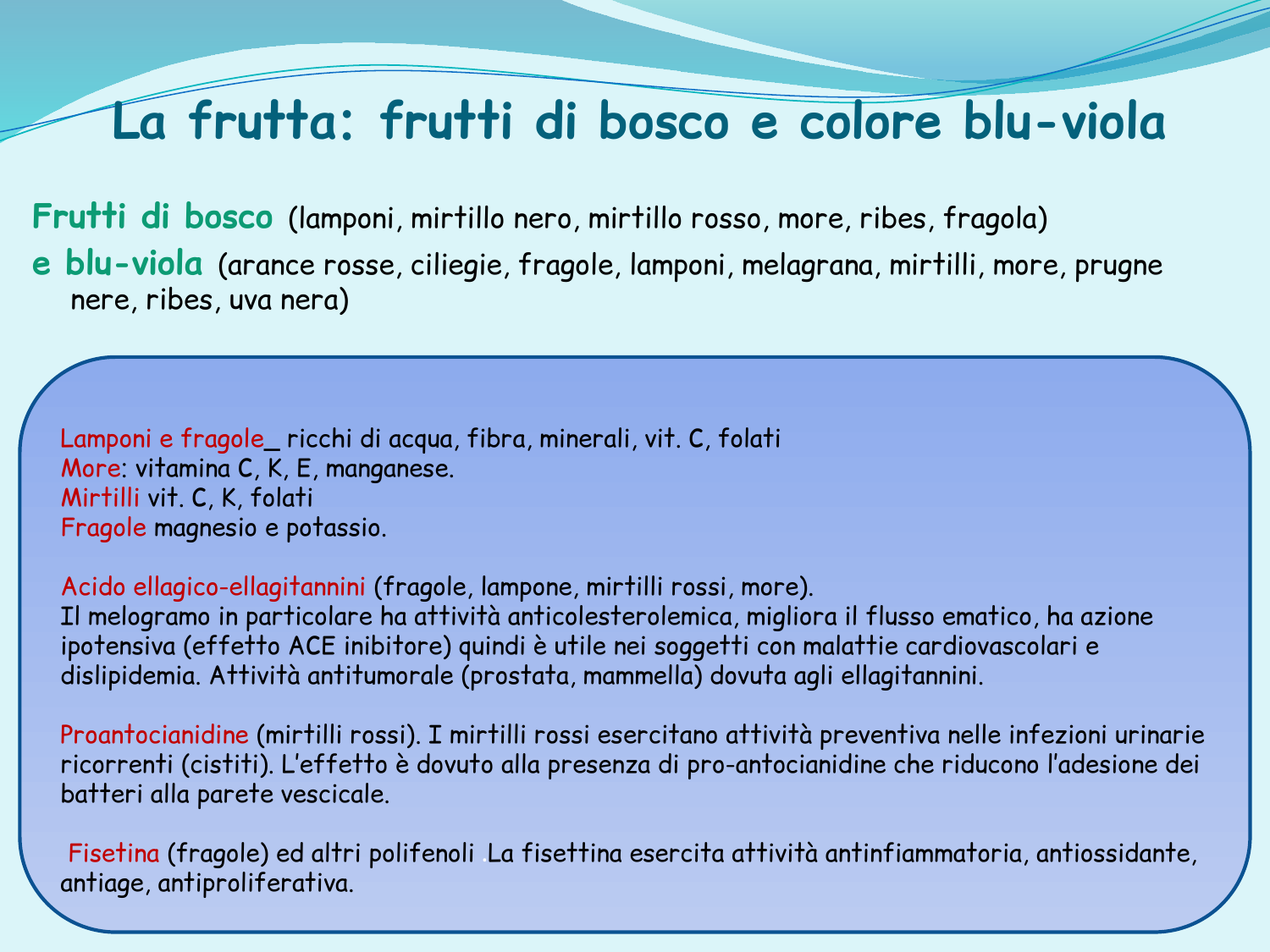

# La frutta: frutti di bosco e colore blu-viola

Frutti di bosco (lamponi, mirtillo nero, mirtillo rosso, more, ribes, fragola)
e blu-viola (arance rosse, ciliegie, fragole, lamponi, melagrana, mirtilli, more, prugne nere, ribes, uva nera)

Lamponi e fragole_ ricchi di acqua, fibra, minerali, vit. C, folati
More: vitamina C, K, E, manganese.
Mirtilli vit. C, K, folati
Fragole magnesio e potassio.

Acido ellagico-ellagitannini (fragole, lampone, mirtilli rossi, more).
Il melogramo in particolare ha attività anticolesterolemica, migliora il flusso ematico, ha azione ipotensiva (effetto ACE inibitore) quindi è utile nei soggetti con malattie cardiovascolari e dislipidemia. Attività antitumorale (prostata, mammella) dovuta agli ellagitannini.

Proantocianidine (mirtilli rossi). I mirtilli rossi esercitano attività preventiva nelle infezioni urinarie ricorrenti (cistiti). L’effetto è dovuto alla presenza di pro-antocianidine che riducono l’adesione dei batteri alla parete vescicale.

 Fisetina (fragole) ed altri polifenoli .La fisettina esercita attività antinfiammatoria, antiossidante, antiage, antiproliferativa.